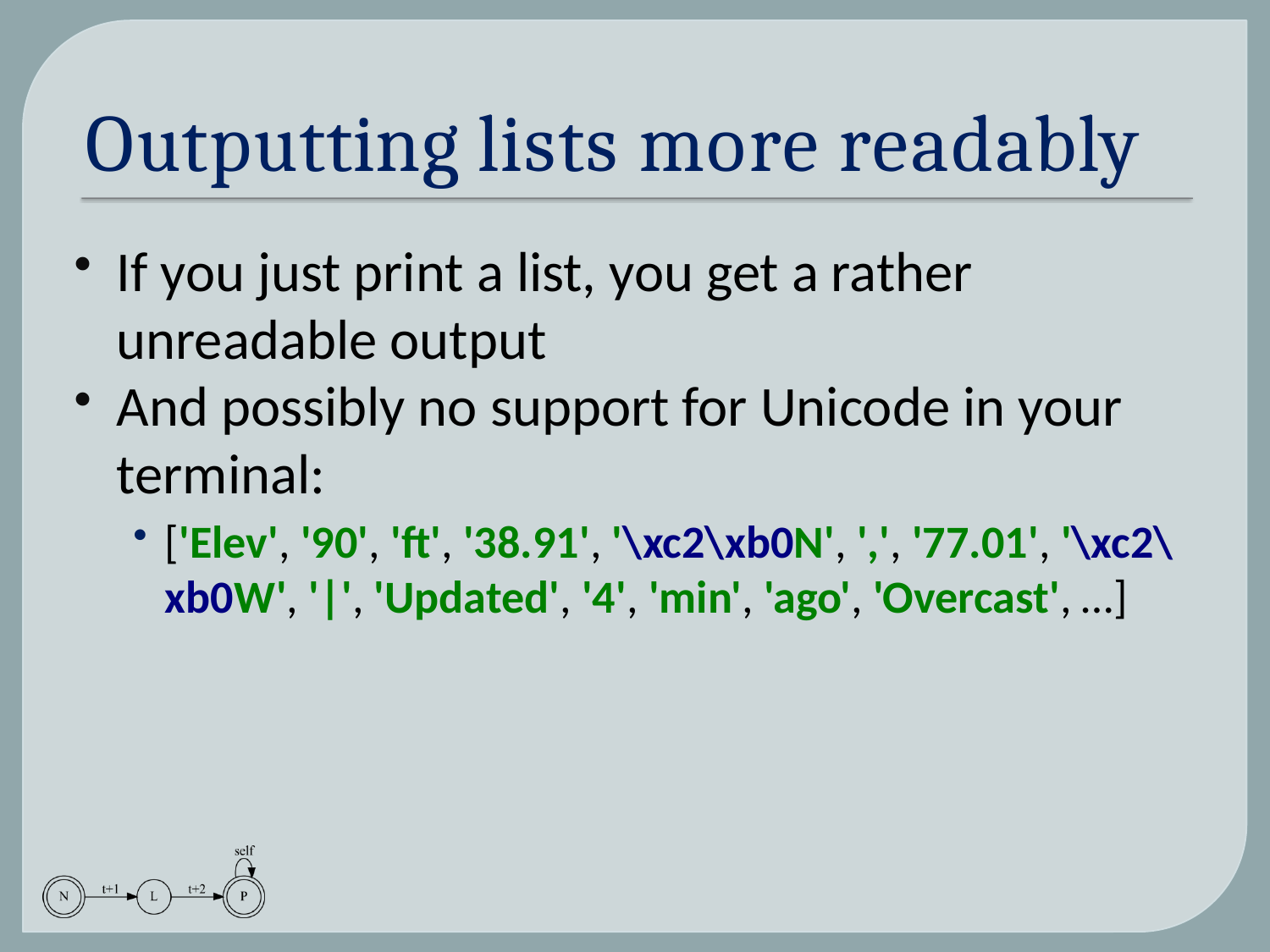

# Outputting lists more readably
If you just print a list, you get a rather unreadable output
And possibly no support for Unicode in your terminal:
['Elev', '90', 'ft', '38.91', '\xc2\xb0N', ',', '77.01', '\xc2\xb0W', '|', 'Updated', '4', 'min', 'ago', 'Overcast', …]